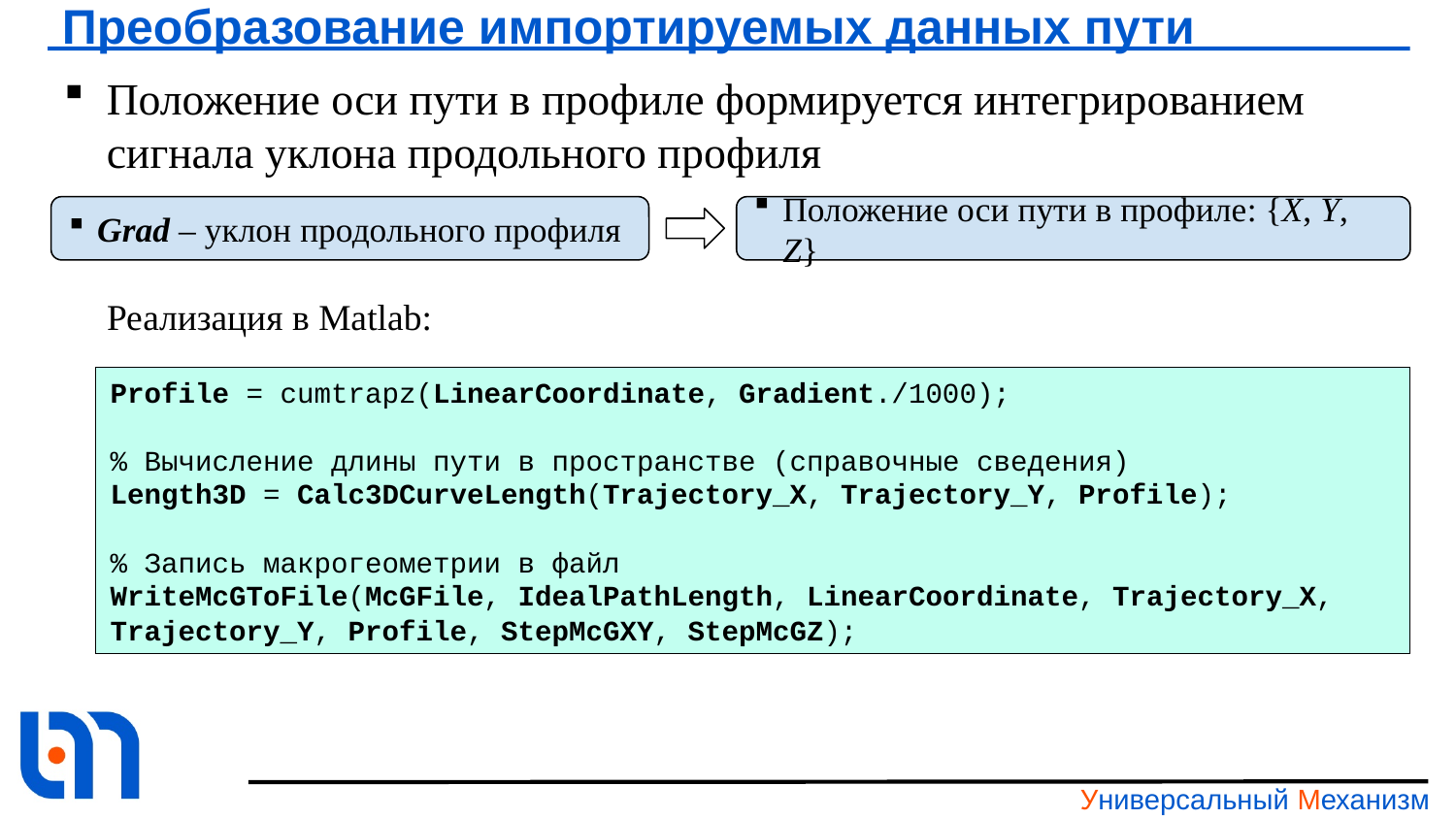

# Преобразование импортируемых данных пути
Положение оси пути в профиле формируется интегрированием сигнала уклона продольного профиля
Grad – уклон продольного профиля
Положение оси пути в профиле: {X, Y, Z}

Реализация в Matlab:
Profile = cumtrapz(LinearCoordinate, Gradient./1000);

% Вычисление длины пути в пространстве (справочные сведения)
Length3D = Calc3DCurveLength(Trajectory_X, Trajectory_Y, Profile);

% Запись макрогеометрии в файл
WriteMcGToFile(McGFile, IdealPathLength, LinearCoordinate, Trajectory_X, Trajectory_Y, Profile, StepMcGXY, StepMcGZ);